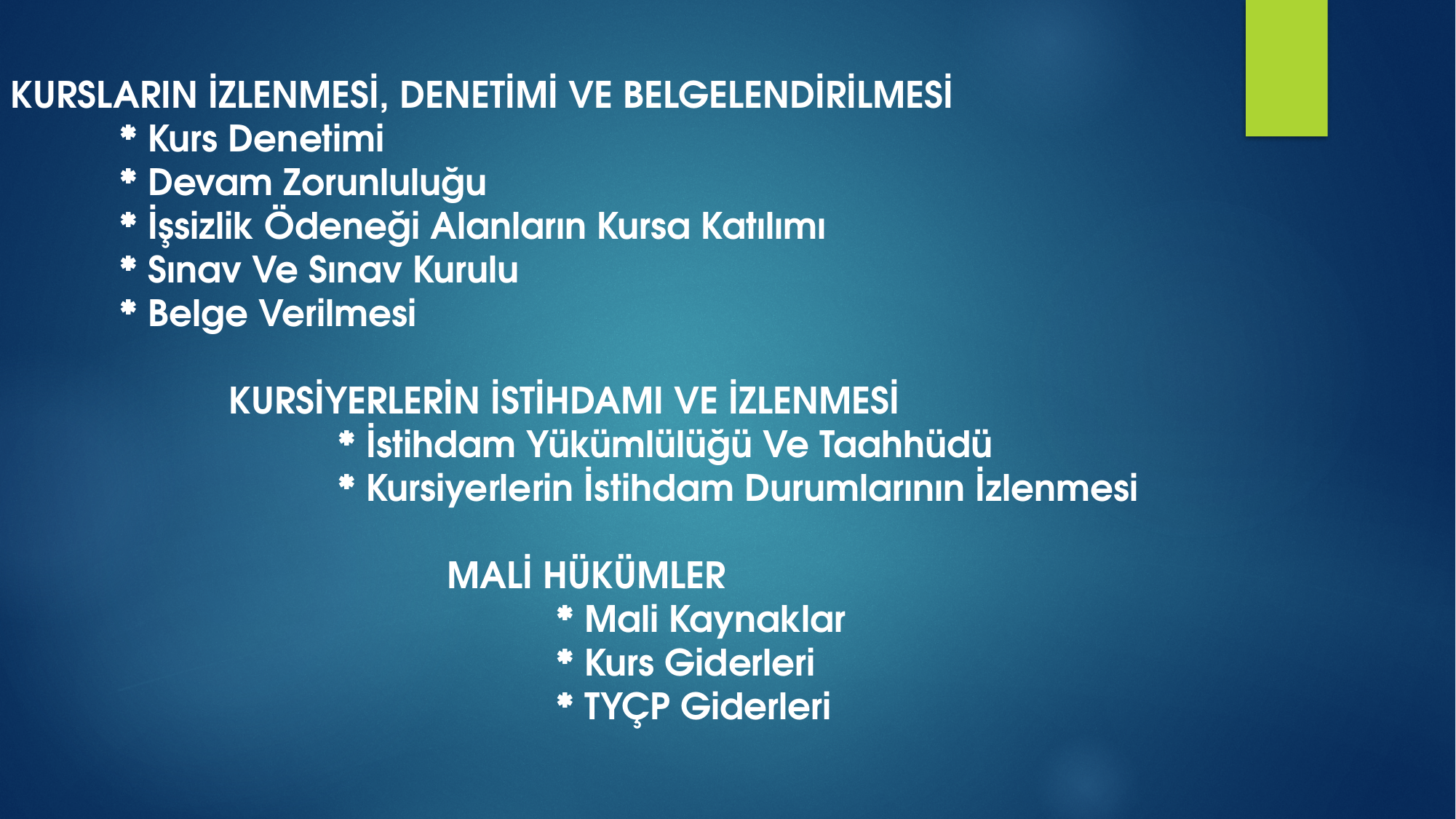

KURSLARIN İZLENMESİ, DENETİMİ VE BELGELENDİRİLMESİ
	* Kurs Denetimi
	* Devam Zorunluluğu
	* İşsizlik Ödeneği Alanların Kursa Katılımı
	* Sınav Ve Sınav Kurulu
	* Belge Verilmesi

		KURSİYERLERİN İSTİHDAMI VE İZLENMESİ
			* İstihdam Yükümlülüğü Ve Taahhüdü
			* Kursiyerlerin İstihdam Durumlarının İzlenmesi

				MALİ HÜKÜMLER
					* Mali Kaynaklar
					* Kurs Giderleri
					* TYÇP Giderleri